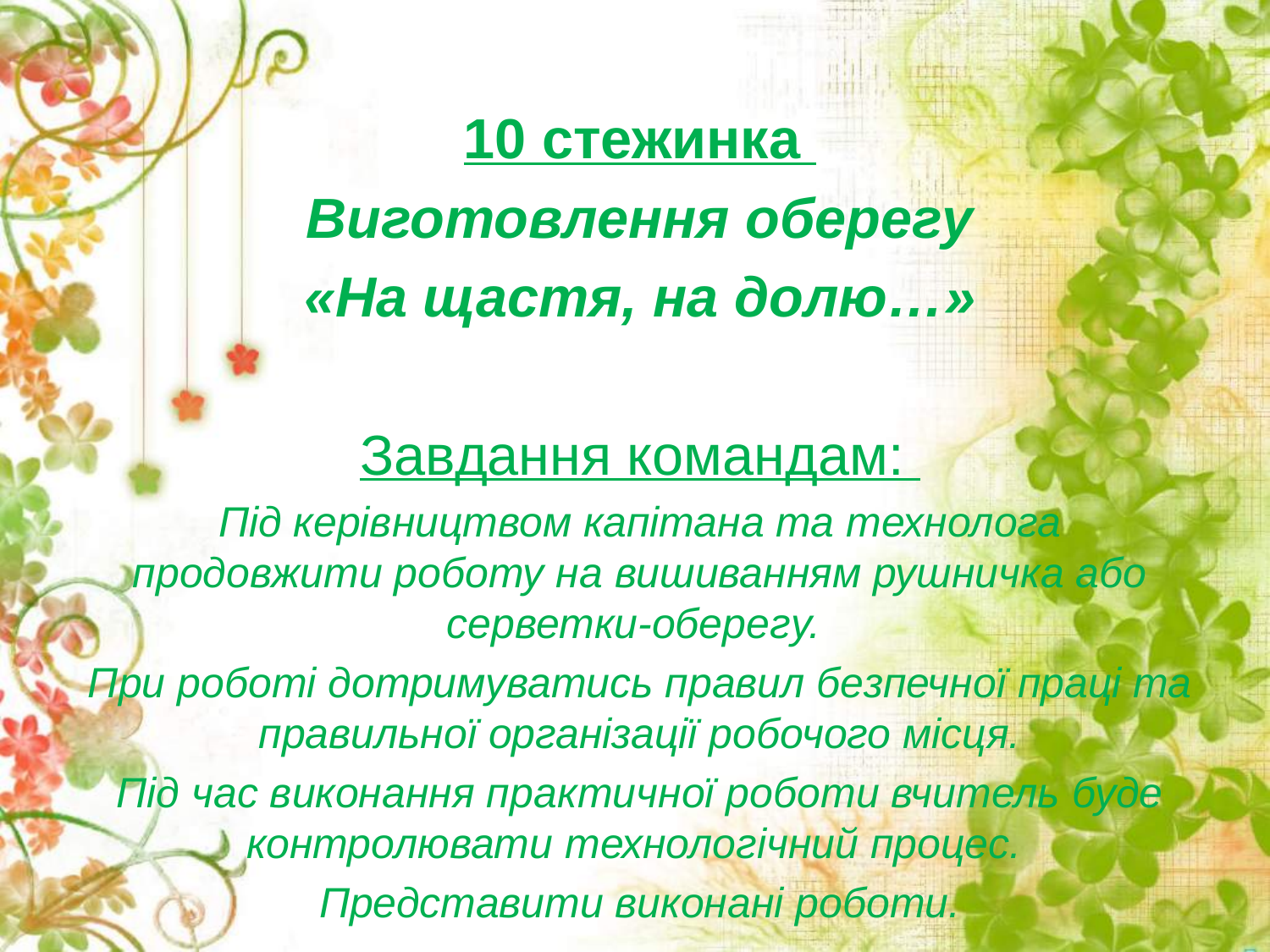

10 стежинка
Виготовлення оберегу
«На щастя, на долю…»

Завдання командам:
Під керівництвом капітана та технолога продовжити роботу на вишиванням рушничка або серветки-оберегу.
При роботі дотримуватись правил безпечної праці та правильної організації робочого місця.
Під час виконання практичної роботи вчитель буде контролювати технологічний процес.
Представити виконані роботи.